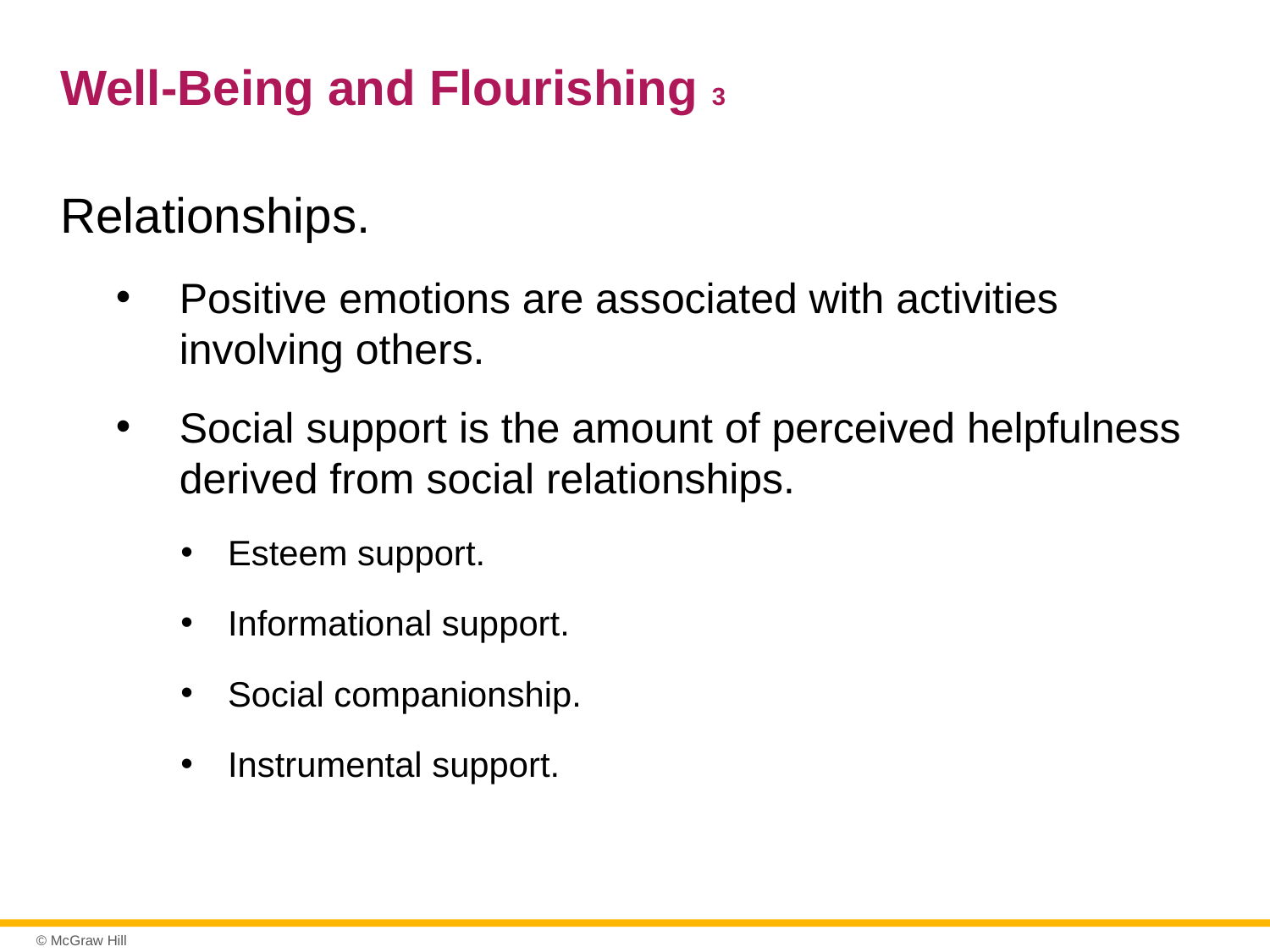

# Well-Being and Flourishing 3
Relationships.
Positive emotions are associated with activities involving others.
Social support is the amount of perceived helpfulness derived from social relationships.
Esteem support.
Informational support.
Social companionship.
Instrumental support.